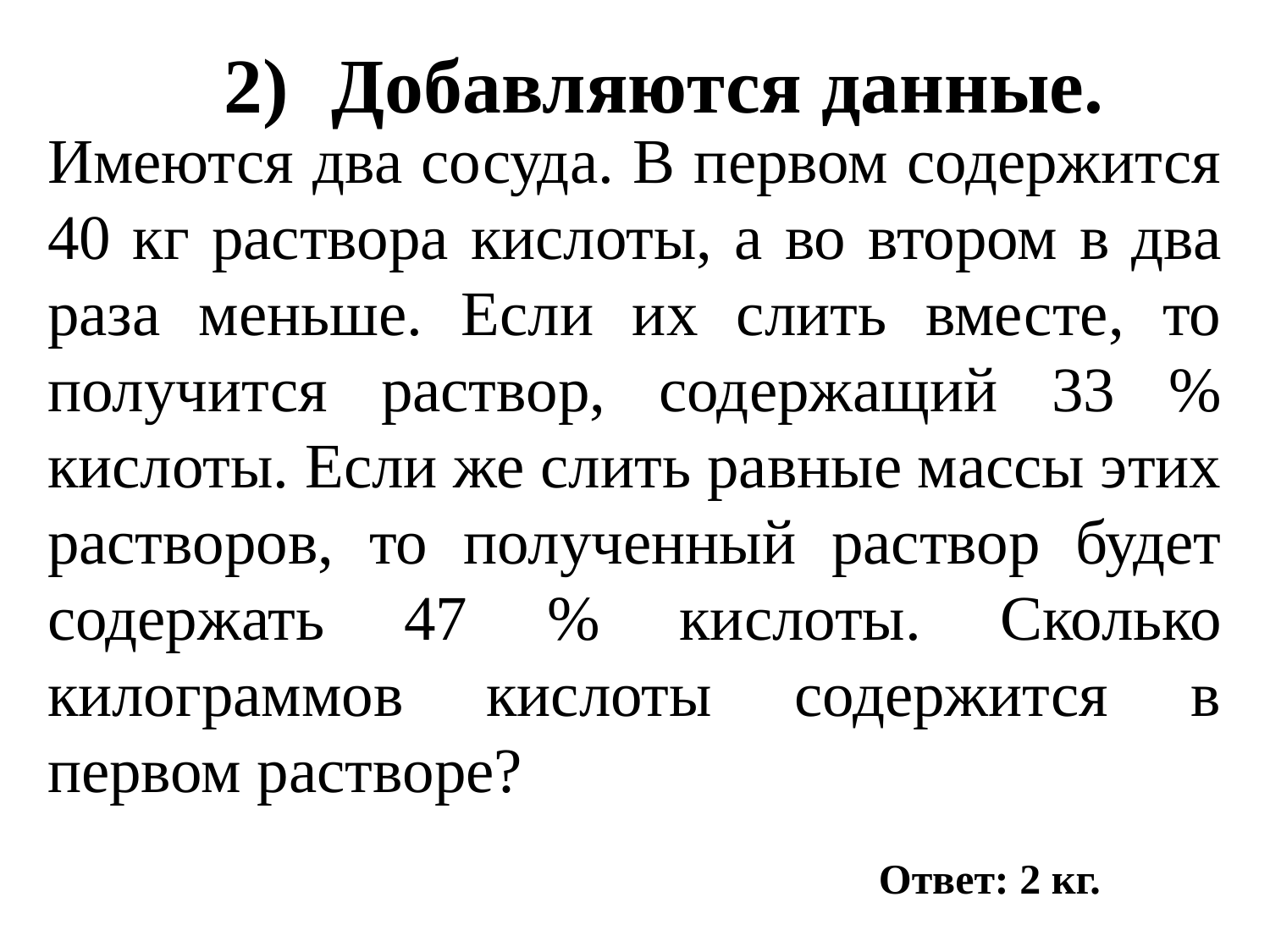

# 2)	Добавляются данные.
Имеются два сосуда. В первом содержится 40 кг раствора кислоты, а во втором в два раза меньше. Если их слить вместе, то получится раствор, содержащий 33 % кислоты. Если же слить равные массы этих растворов, то полученный раствор будет содержать 47 % кислоты. Сколько килограммов кислоты содержится в первом растворе?

Ответ: 2 кг.